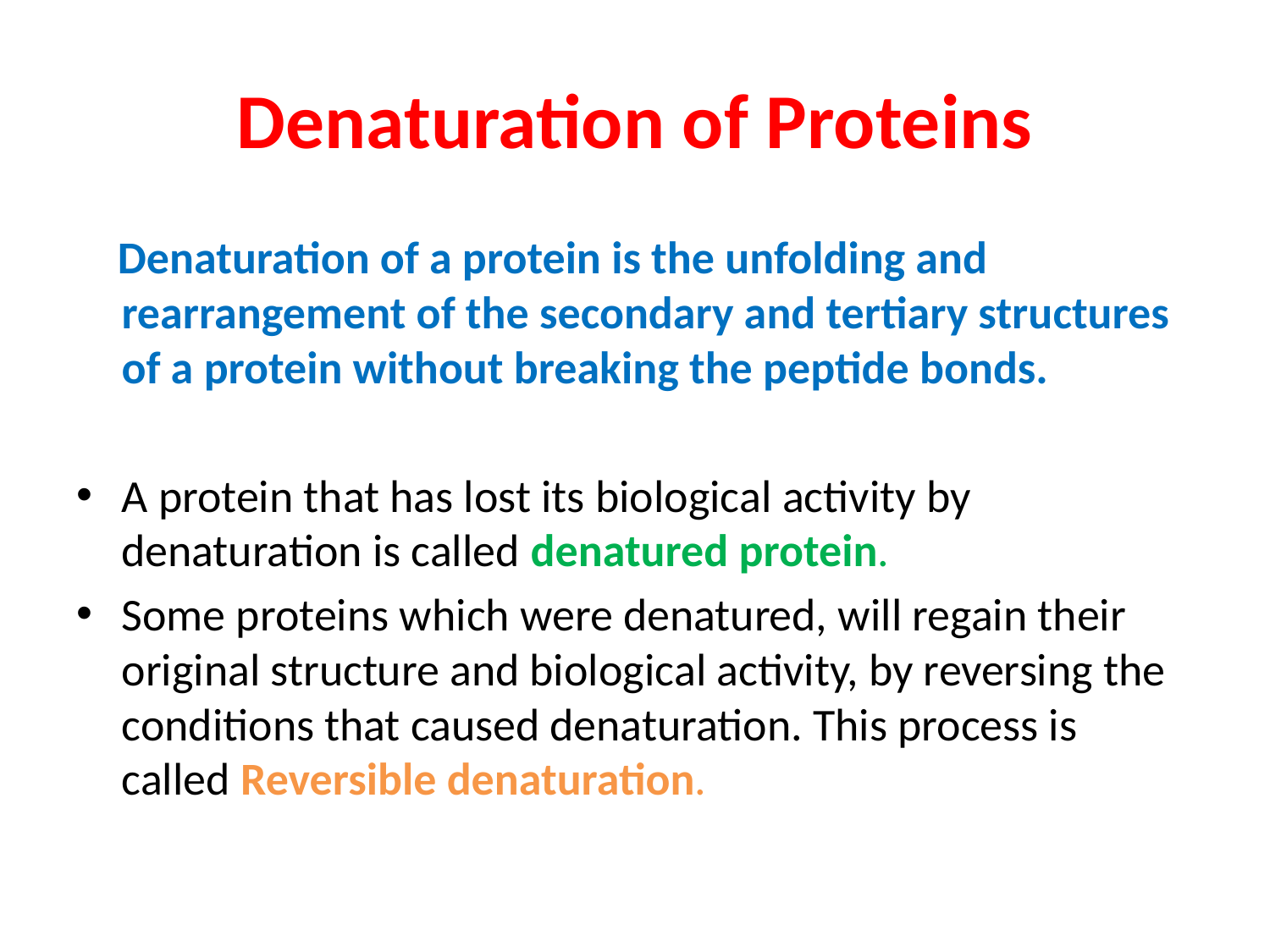

# Denaturation of Proteins
    Denaturation of a protein is the unfolding and rearrangement of the secondary and tertiary structures of a protein without breaking the peptide bonds.

A protein that has lost its biological activity by denaturation is called denatured protein.
Some proteins which were denatured, will regain their original structure and biological activity, by reversing the conditions that caused denaturation. This process is called Reversible denaturation.